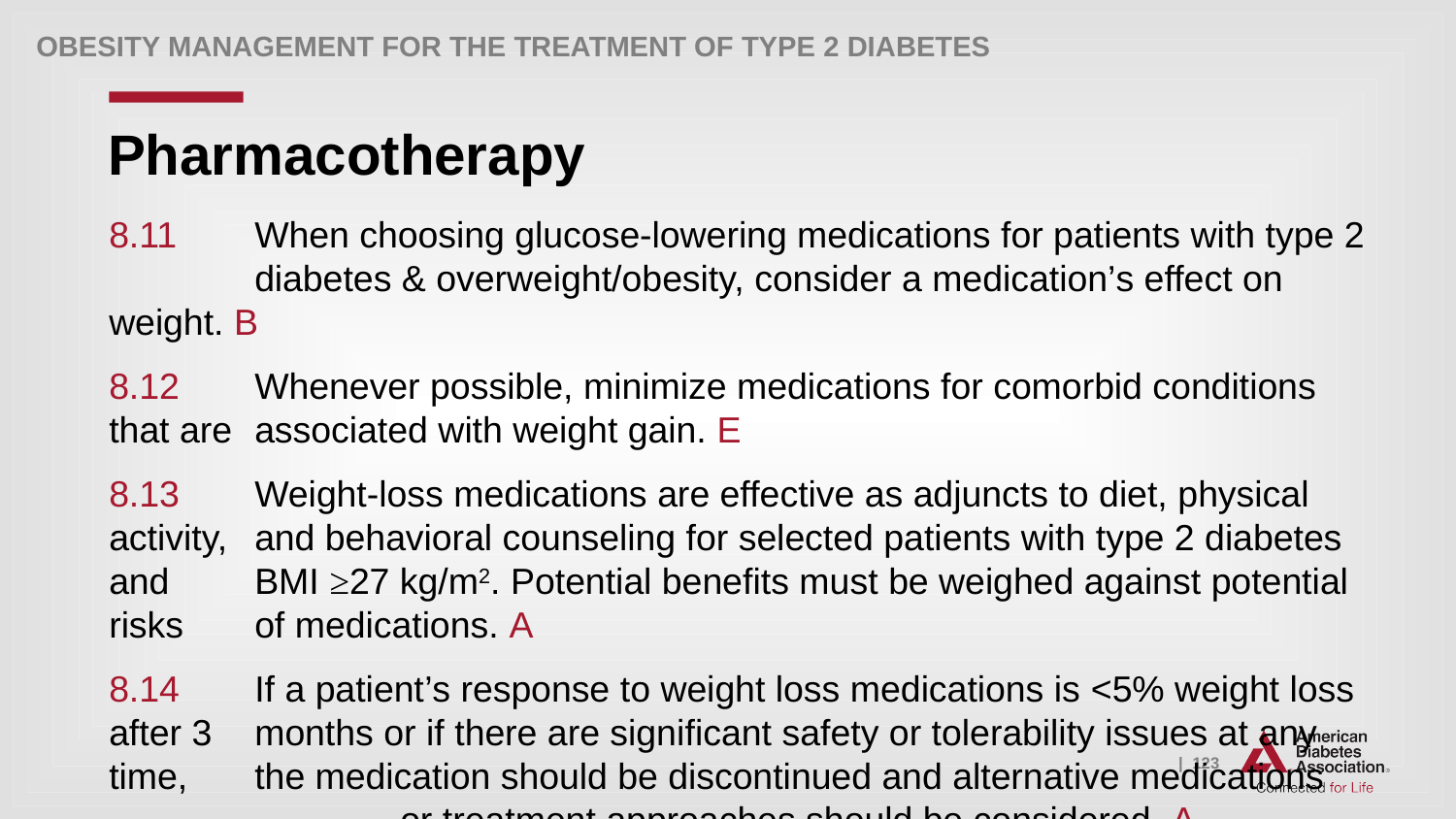

Obesity Management for the Treatment of Type 2 Diabetes
# Pharmacotherapy
8.11 	When choosing glucose-lowering medications for patients with type 2 	diabetes & overweight/obesity, consider a medication’s effect on weight. B
8.12 	Whenever possible, minimize medications for comorbid conditions that are 	associated with weight gain. E
8.13 	Weight-loss medications are effective as adjuncts to diet, physical activity,  	and behavioral counseling for selected patients with type 2 diabetes and 	BMI ≥27 kg/m2. Potential benefits must be weighed against potential risks 	of medications. A
8.14 	If a patient’s response to weight loss medications is <5% weight loss after 3 	months or if there are significant safety or tolerability issues at any time, 	the medication should be discontinued and alternative medications  	        	or treatment approaches should be considered. A